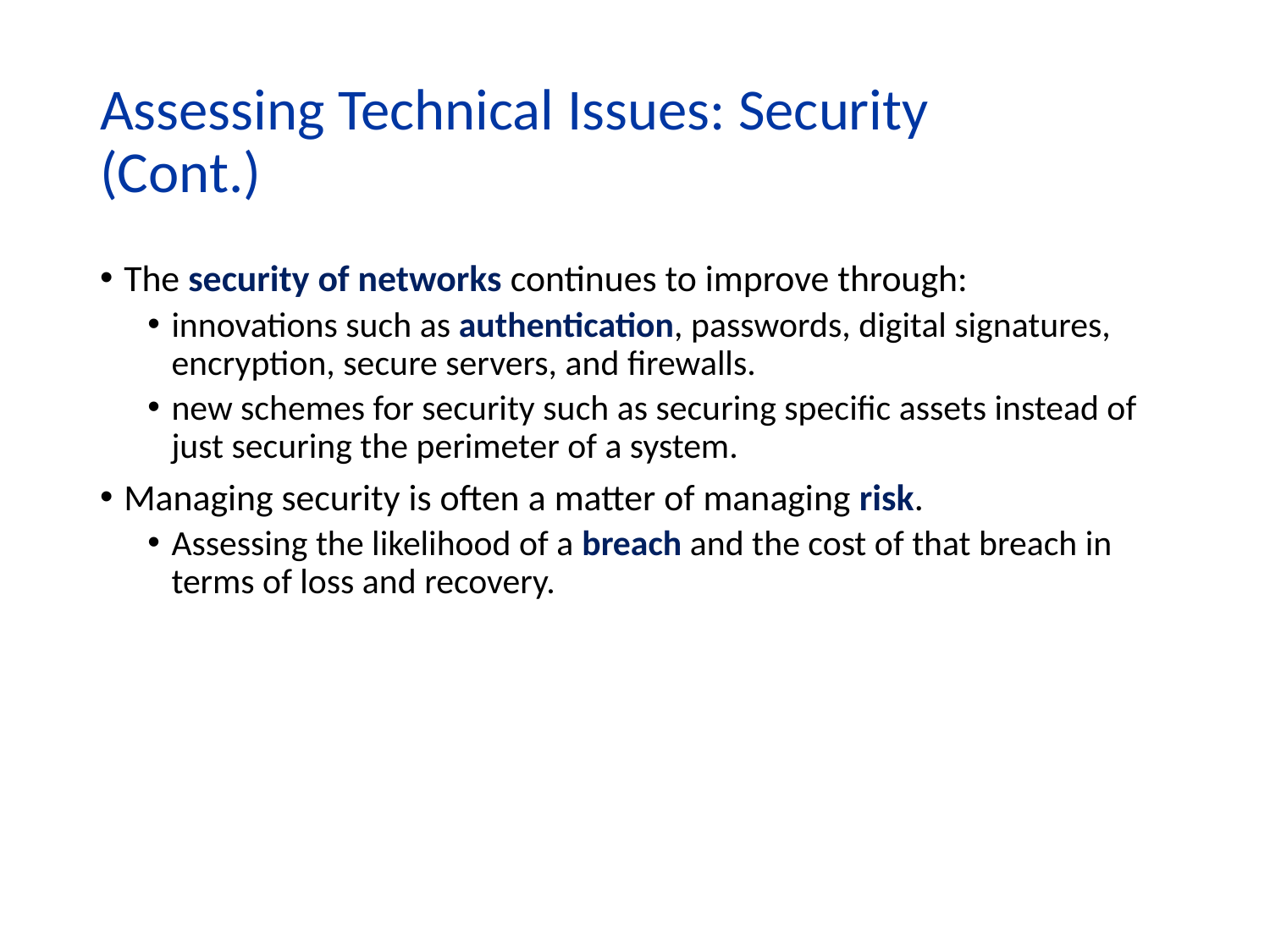

# Assessing Technical Issues: Security (Cont.)
The security of networks continues to improve through:
innovations such as authentication, passwords, digital signatures, encryption, secure servers, and firewalls.
new schemes for security such as securing specific assets instead of just securing the perimeter of a system.
Managing security is often a matter of managing risk.
Assessing the likelihood of a breach and the cost of that breach in terms of loss and recovery.